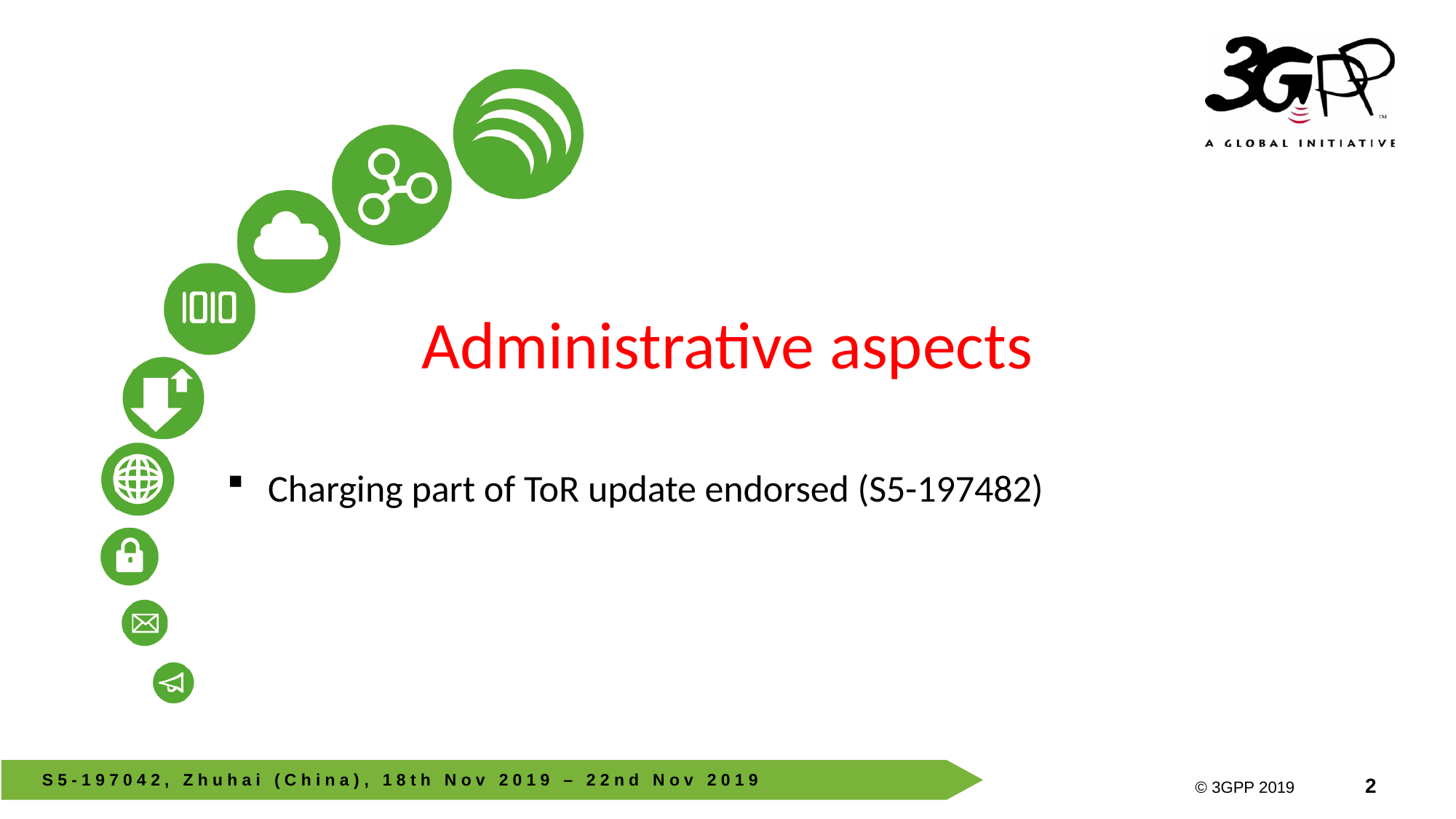

# Administrative aspects
Charging part of ToR update endorsed (S5-197482)